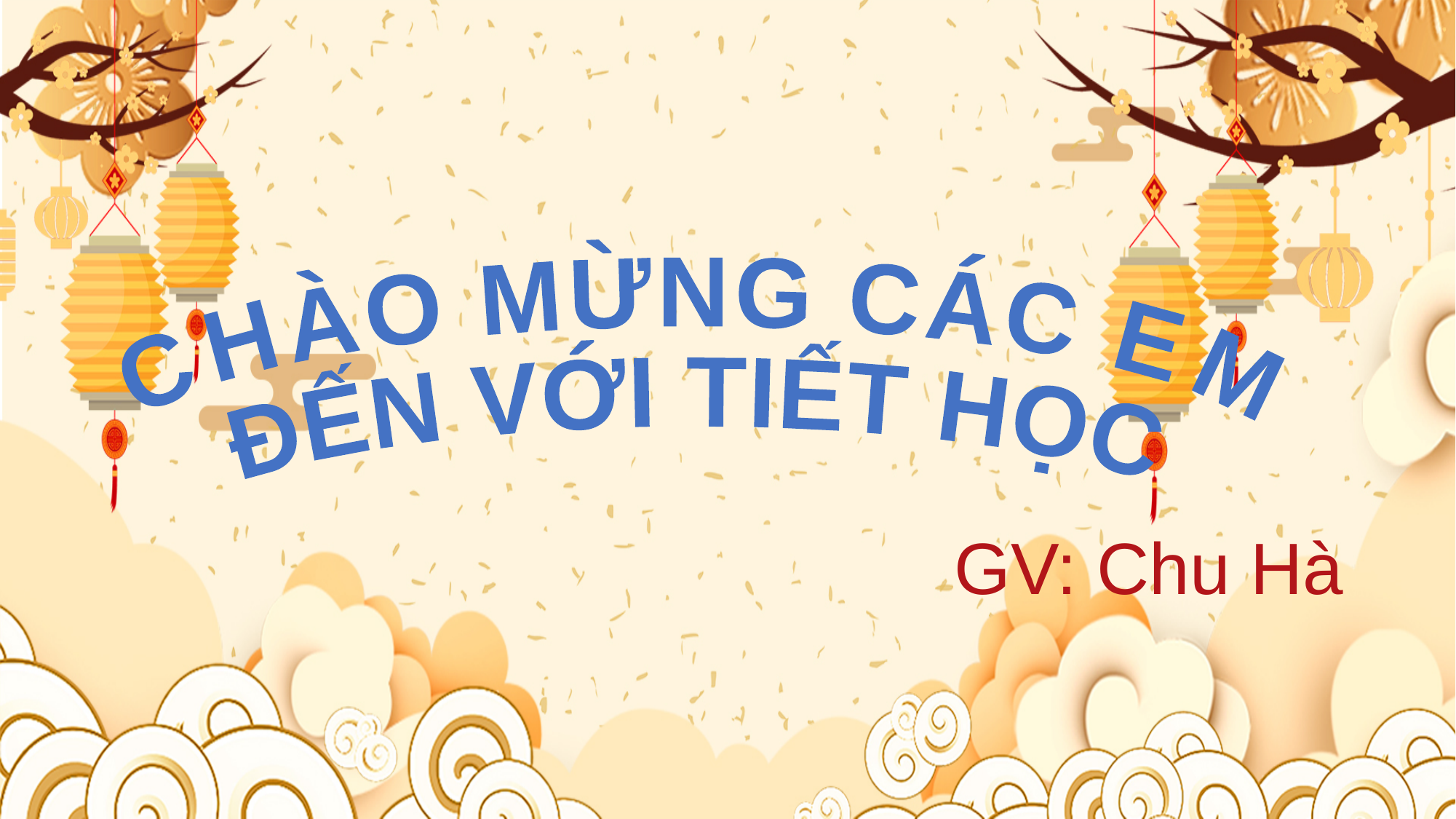

CHÀO MỪNG CÁC EM
ĐẾN VỚI TIẾT HỌC
GV: Chu Hà